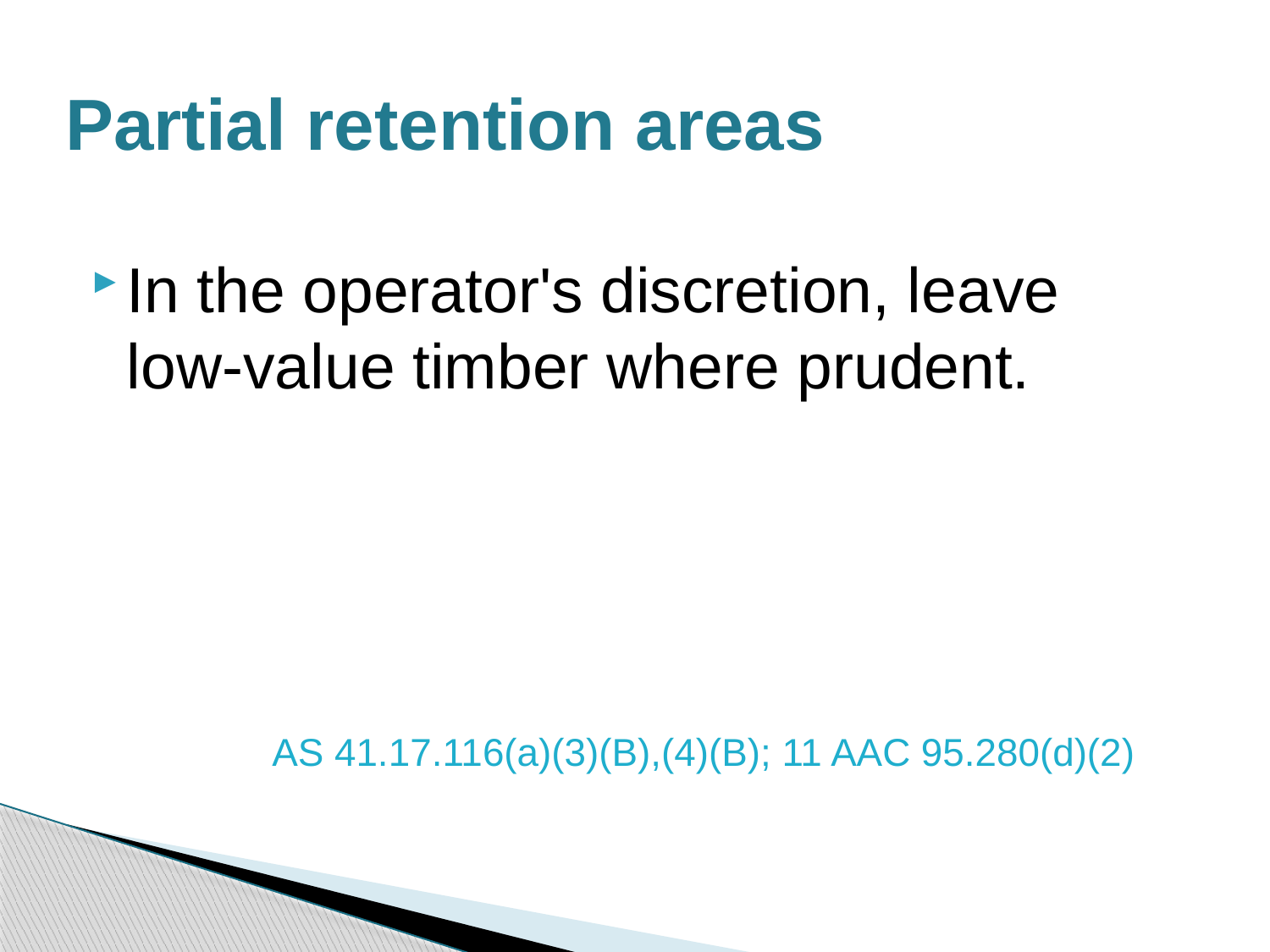

# Partial retention areas
In the operator's discretion, leave low-value timber where prudent.

	     AS 41.17.116(a)(3)(B),(4)(B); 11 AAC 95.280(d)(2)